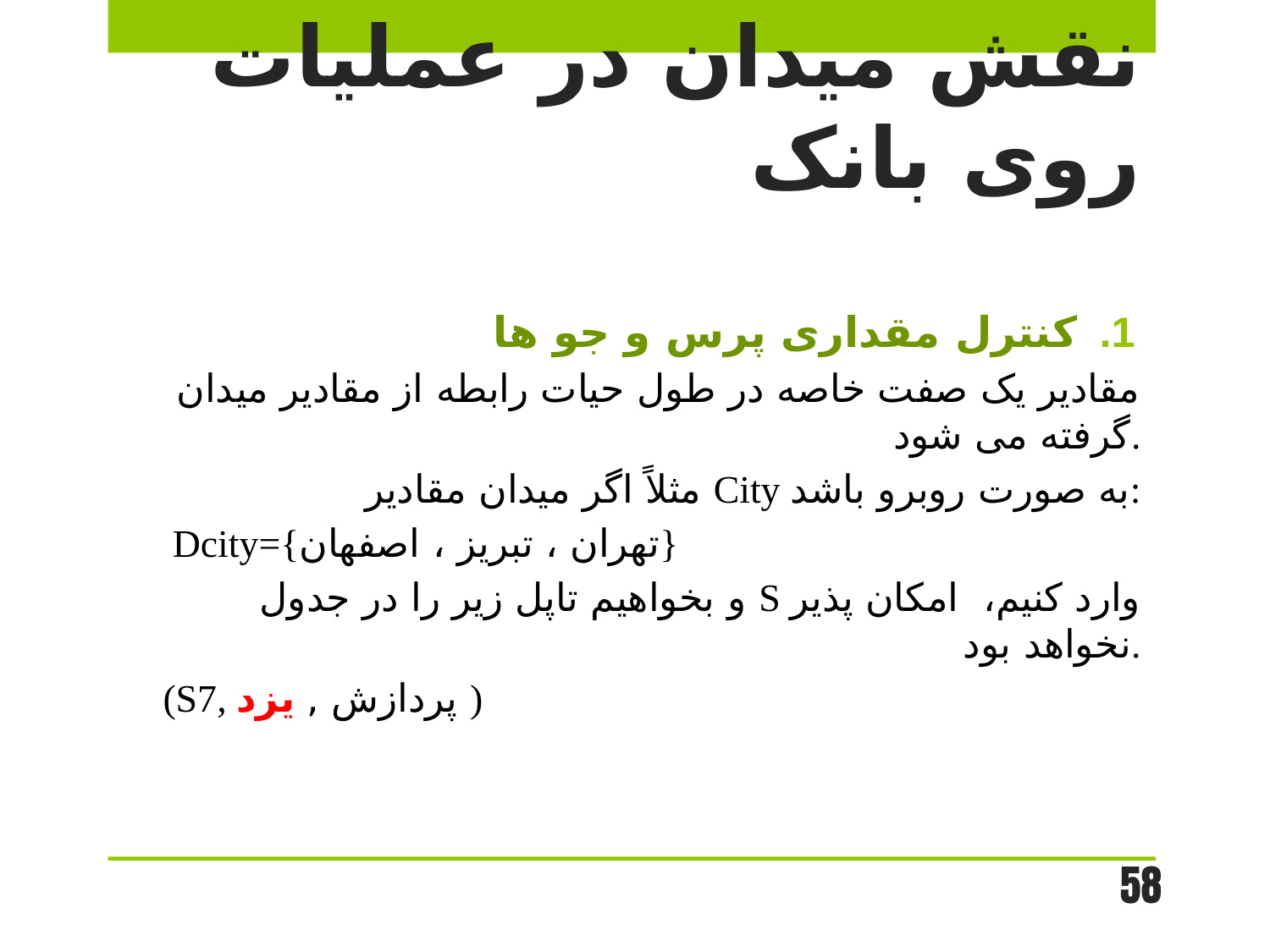

# نقش میدان در عملیات روی بانک
کنترل مقداری پرس و جو ها
مقادیر یک صفت خاصه در طول حیات رابطه از مقادیر میدان گرفته می شود.
مثلاً اگر میدان مقادیر City به صورت روبرو باشد:
 Dcity={تهران ، تبریز ، اصفهان}
و بخواهیم تاپل زیر را در جدول S وارد کنیم،  امکان پذیر نخواهد بود.
(S7, پردازش , یزد )

58